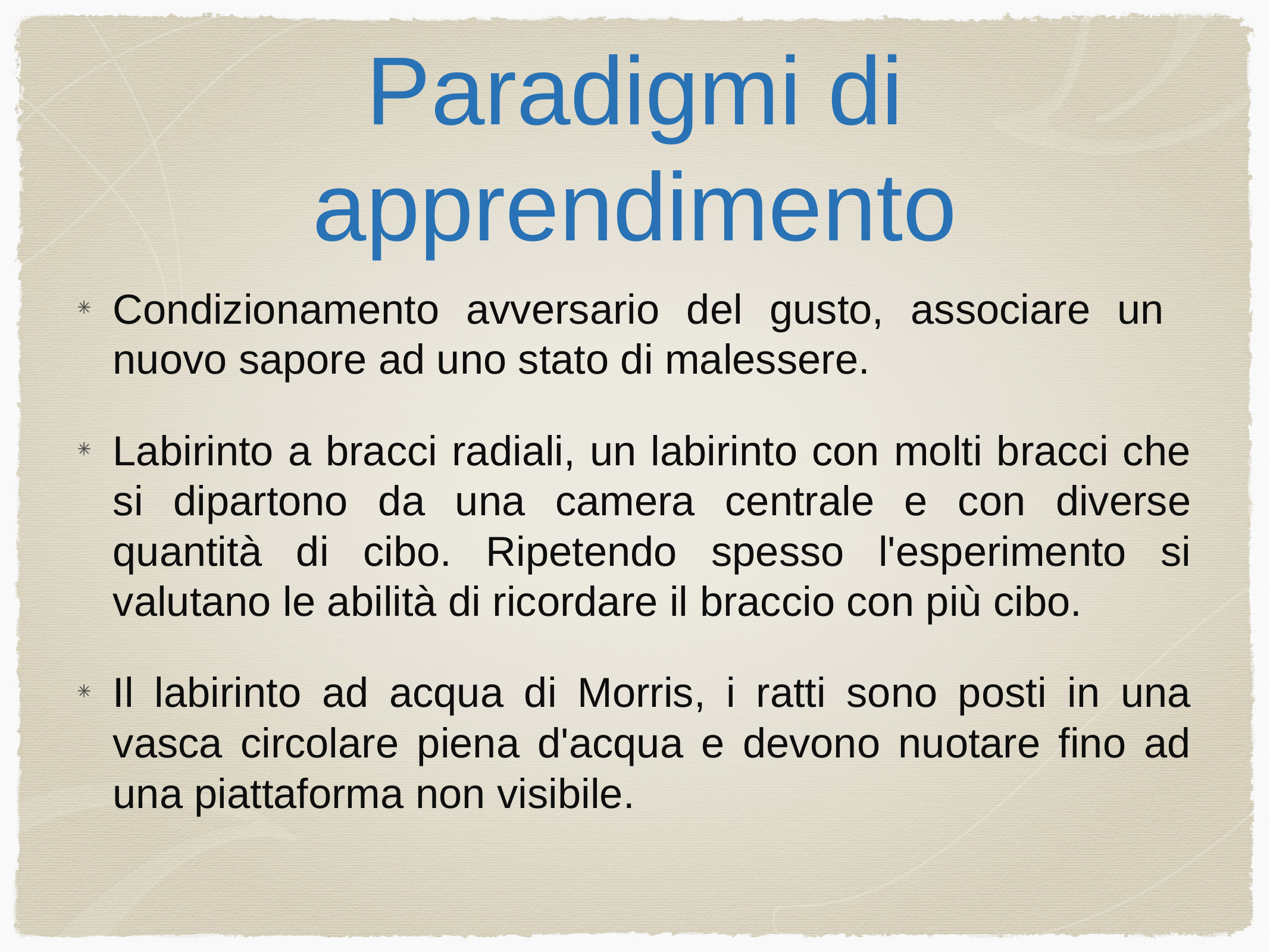

# Paradigmi di apprendimento
Condizionamento avversario del gusto, associare un  nuovo sapore ad uno stato di malessere.
Labirinto a bracci radiali, un labirinto con molti bracci che si dipartono da una camera centrale e con diverse quantità di cibo. Ripetendo spesso l'esperimento si valutano le abilità di ricordare il braccio con più cibo.
Il labirinto ad acqua di Morris, i ratti sono posti in una vasca circolare piena d'acqua e devono nuotare fino ad una piattaforma non visibile.